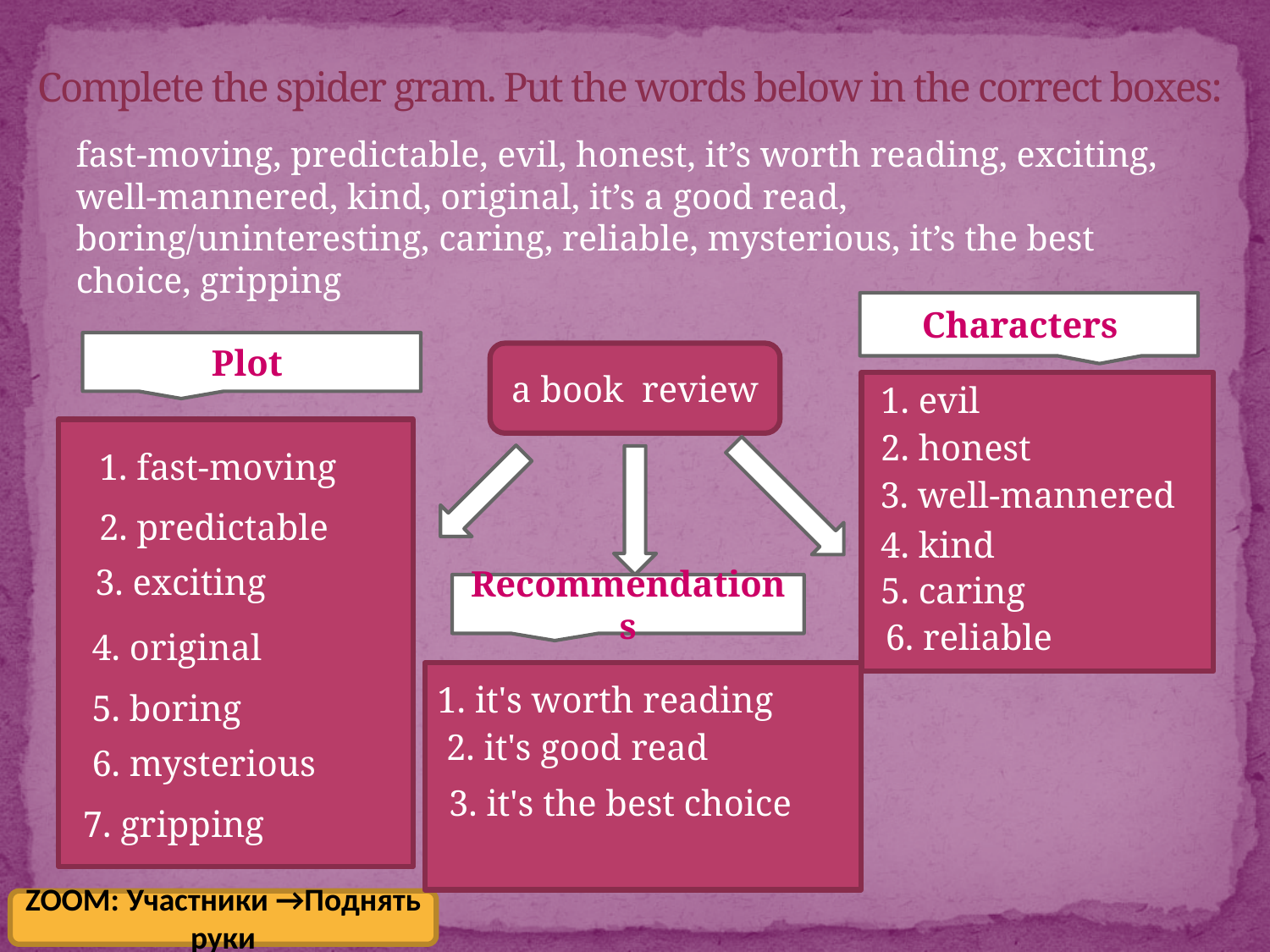

# Complete the spider gram. Put the words below in the correct boxes:
fast-moving, predictable, evil, honest, it’s worth reading, exciting, well-mannered, kind, original, it’s a good read, boring/uninteresting, caring, reliable, mysterious, it’s the best choice, gripping
Characters
Plot
a book  review

1. evil

2. honest
1. fast-moving
3. well-mannered

2. predictable
4. kind
3. exciting
5. caring
Recommendations
6. reliable
4. original

1. it's worth reading
5. boring
2. it's good read
6. mysterious
3. it's the best choice
7. gripping
ZOOM: Участники →Поднять руки